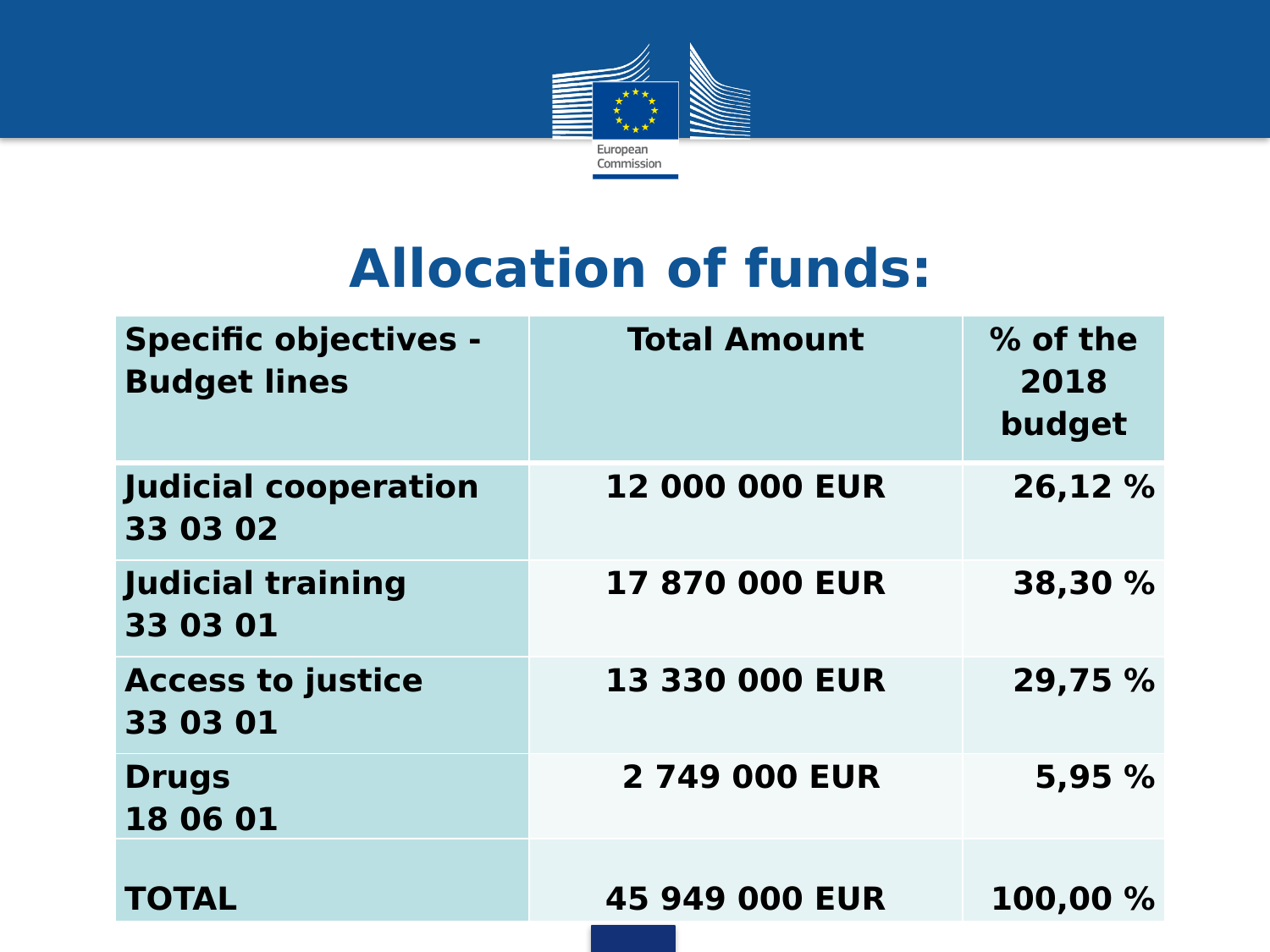

# Allocation of funds:
| Specific objectives - Budget lines | Total Amount | % of the 2018 budget |
| --- | --- | --- |
| Judicial cooperation 33 03 02 | 12 000 000 EUR | 26,12 % |
| Judicial training 33 03 01 | 17 870 000 EUR | 38,30 % |
| Access to justice 33 03 01 | 13 330 000 EUR | 29,75 % |
| Drugs 18 06 01 | 2 749 000 EUR | 5,95 % |
| TOTAL | 45 949 000 EUR | 100,00 % |